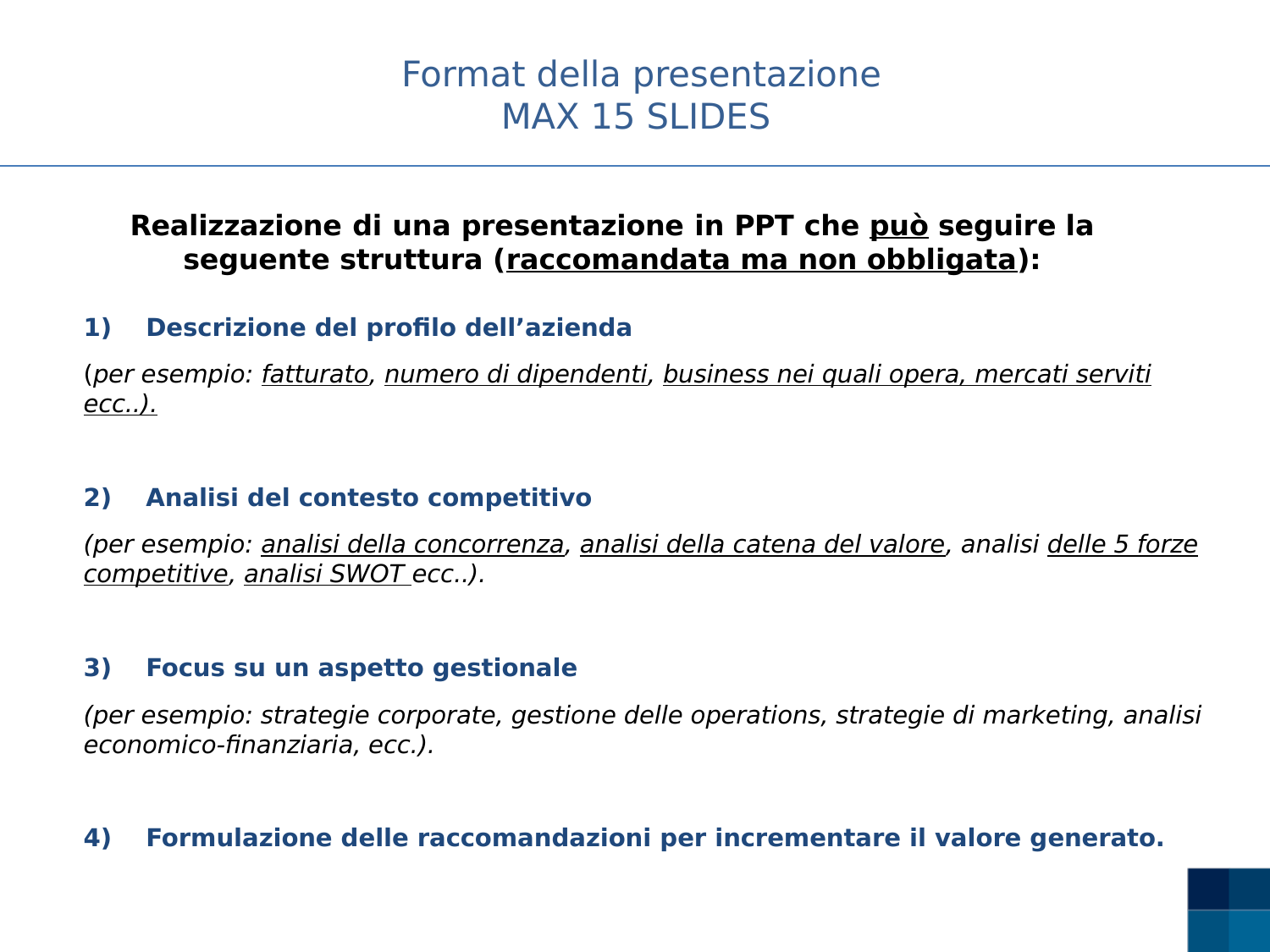

Format della presentazione
MAX 15 SLIDES

Realizzazione di una presentazione in PPT che può seguire la seguente struttura (raccomandata ma non obbligata):

1)    Descrizione del profilo dell’azienda
(per esempio: fatturato, numero di dipendenti, business nei quali opera, mercati serviti ecc..).

2)    Analisi del contesto competitivo
(per esempio: analisi della concorrenza, analisi della catena del valore, analisi delle 5 forze competitive, analisi SWOT ecc..).

3)    Focus su un aspetto gestionale
(per esempio: strategie corporate, gestione delle operations, strategie di marketing, analisi economico-finanziaria, ecc.).

4)    Formulazione delle raccomandazioni per incrementare il valore generato.